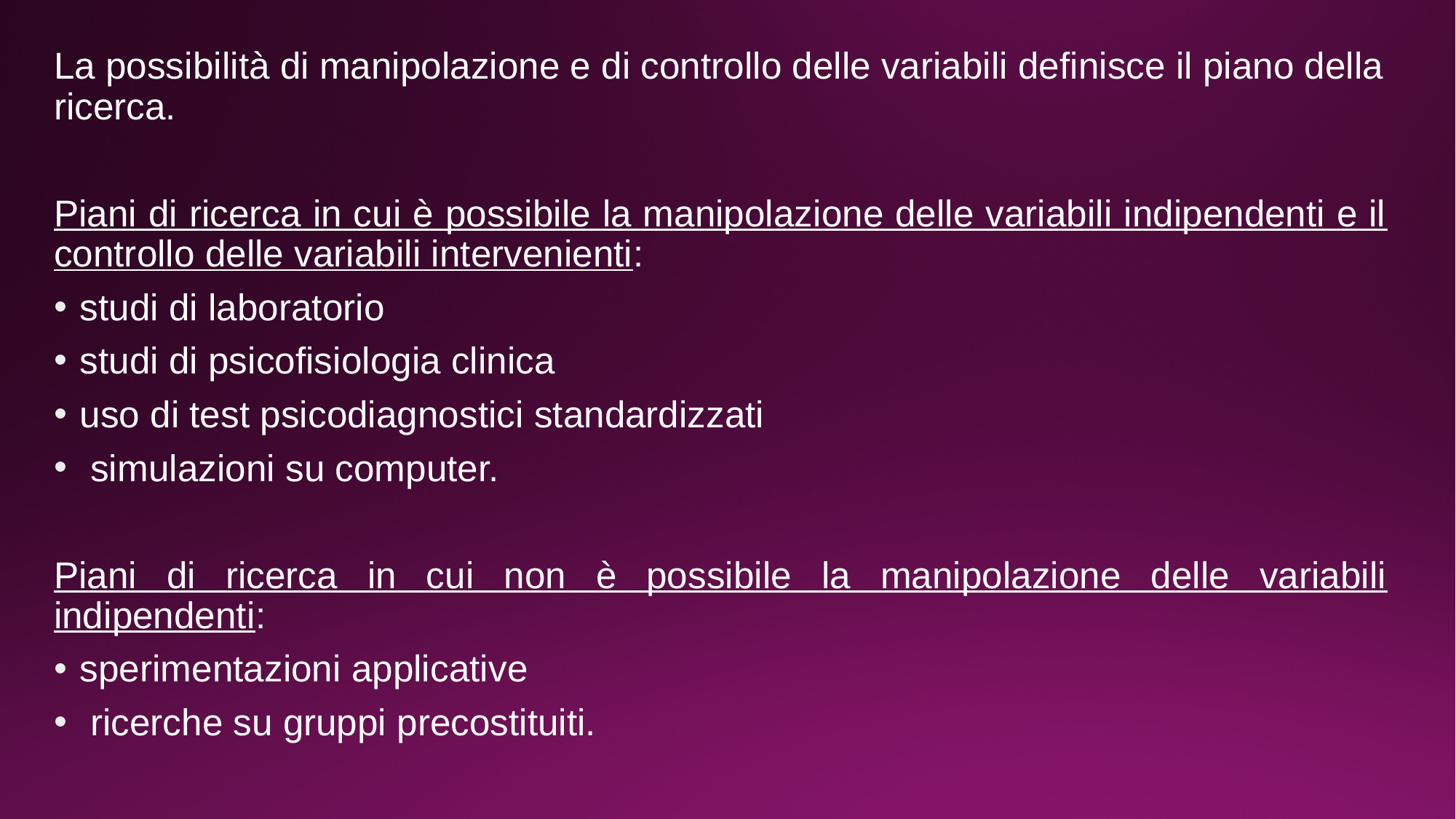

La possibilità di manipolazione e di controllo delle variabili definisce il piano della ricerca.

Piani di ricerca in cui è possibile la manipolazione delle variabili indipendenti e il controllo delle variabili intervenienti:
studi di laboratorio
studi di psicofisiologia clinica
uso di test psicodiagnostici standardizzati
 simulazioni su computer.

Piani di ricerca in cui non è possibile la manipolazione delle variabili indipendenti:
sperimentazioni applicative
 ricerche su gruppi precostituiti.